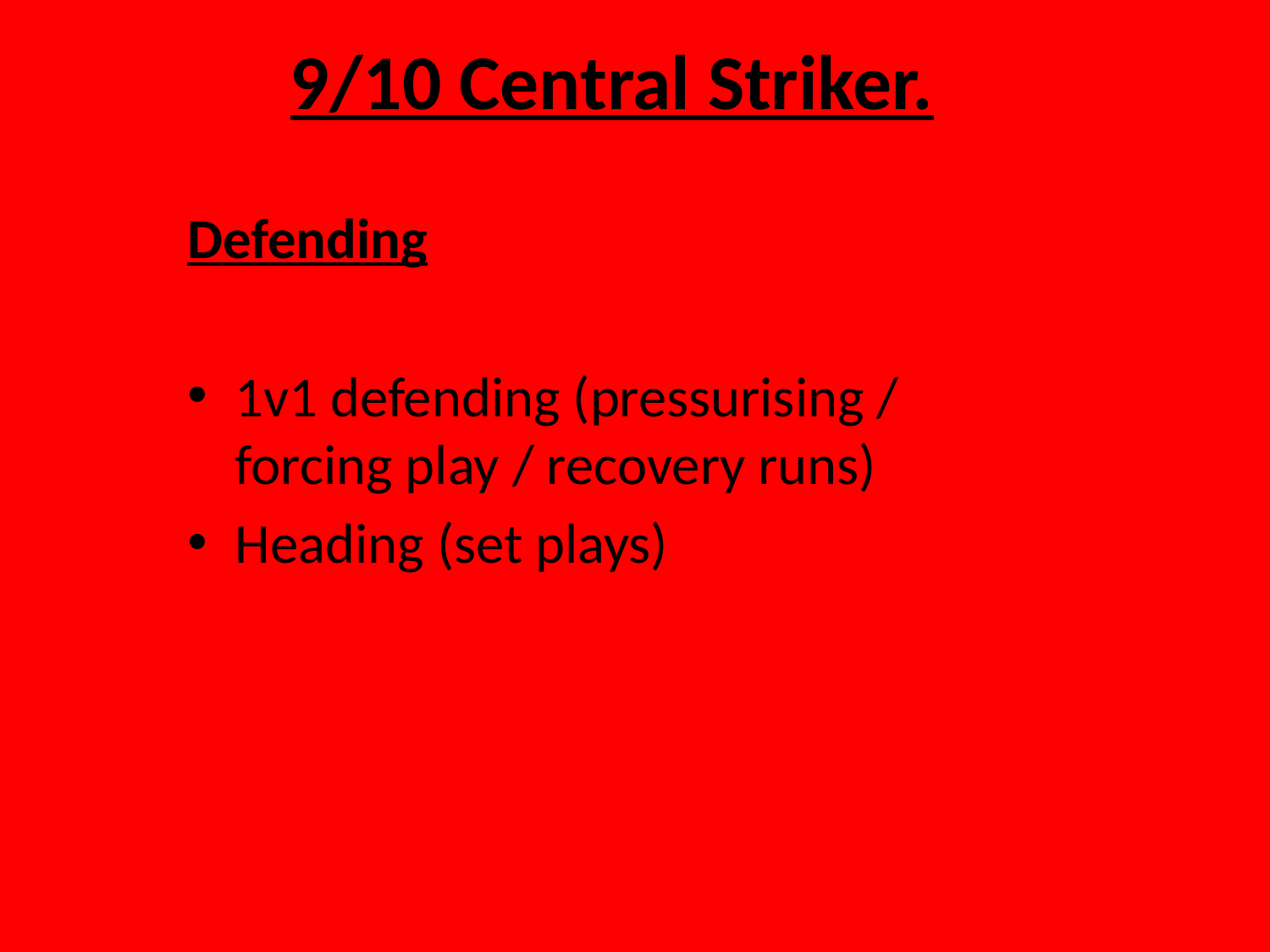

9/10 Central Striker.
Defending

1v1 defending (pressurising / forcing play / recovery runs)
Heading (set plays)